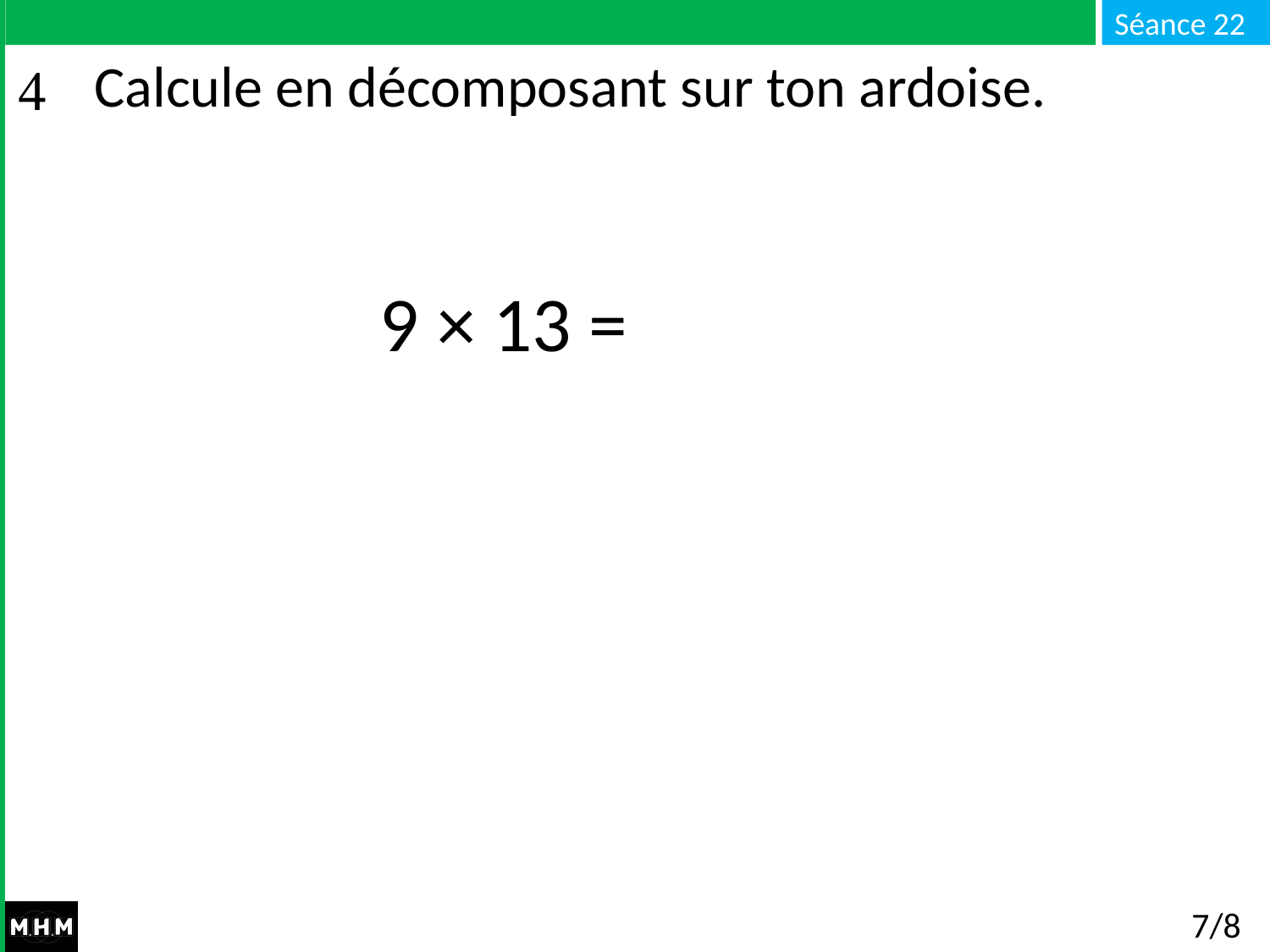

# Calcule en décomposant sur ton ardoise.
 9 × 13 =
7/8